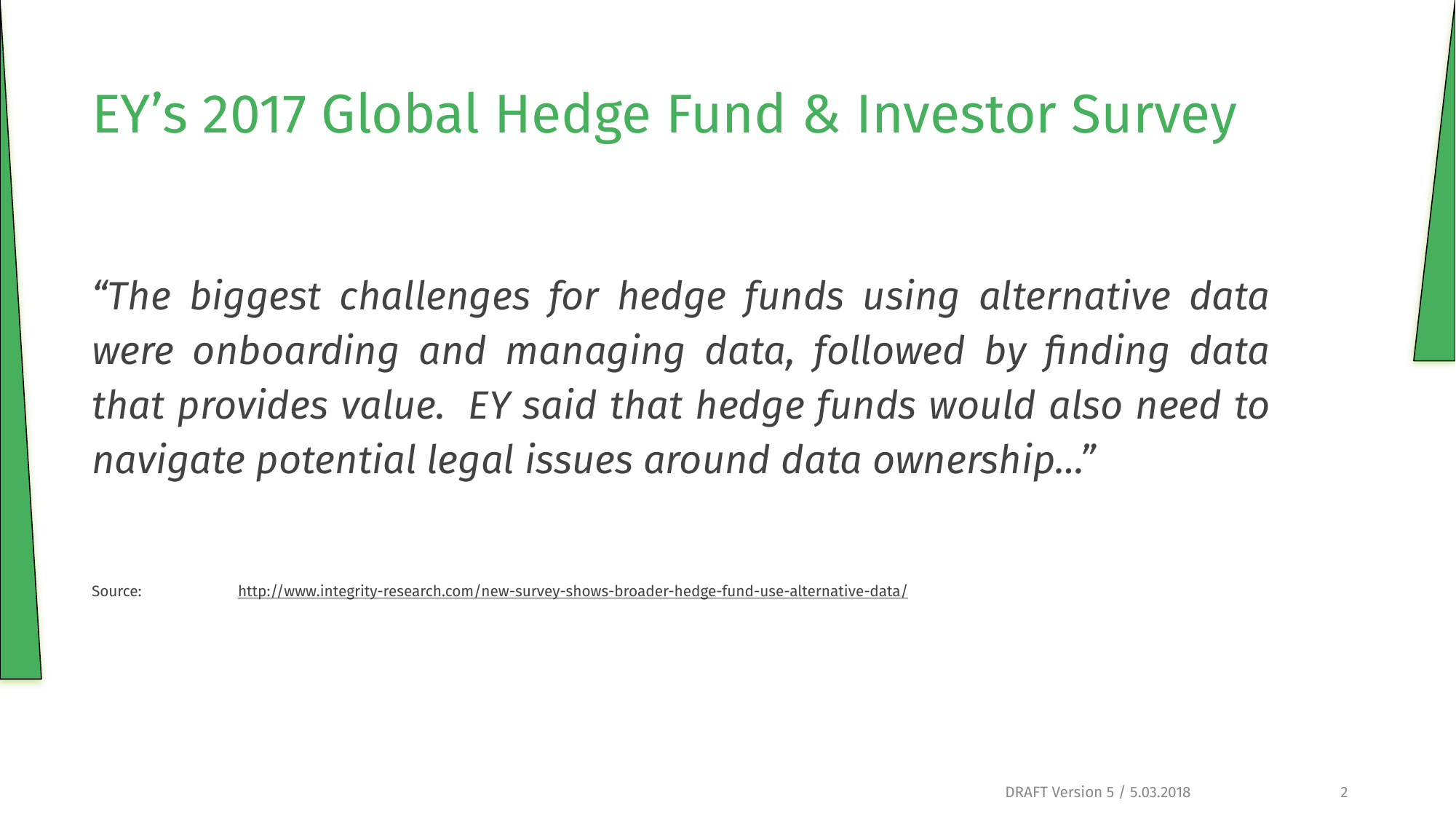

EY’s 2017 Global Hedge Fund & Investor Survey
“The biggest challenges for hedge funds using alternative data were onboarding and managing data, followed by finding data that provides value.  EY said that hedge funds would also need to navigate potential legal issues around data ownership…”

Source:  http://www.integrity-research.com/new-survey-shows-broader-hedge-fund-use-alternative-data/
									   DRAFT Version 5 / 5.03.2018 		     2